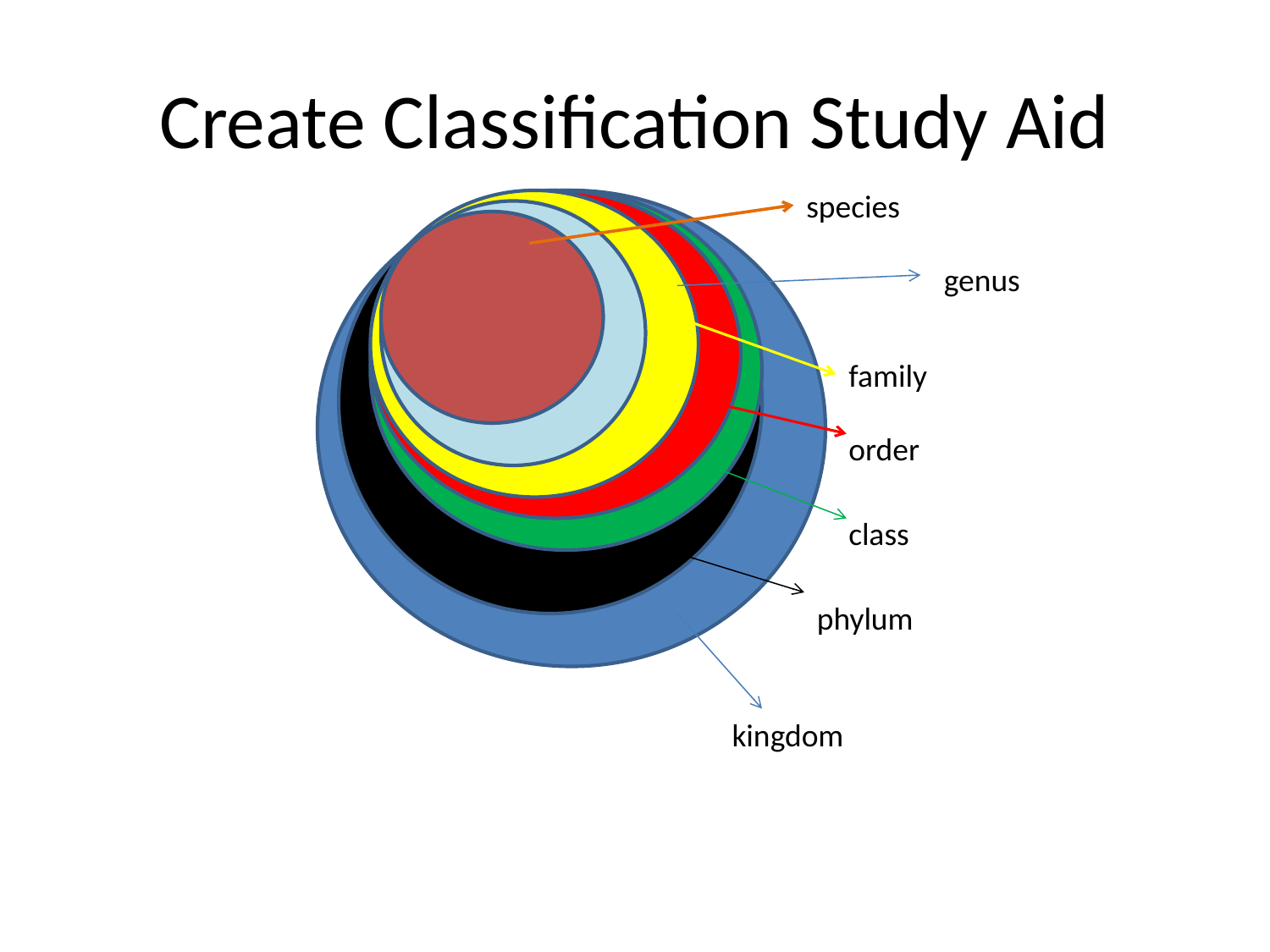

# Create Classification Study Aid
species

genus
family
order
class
phylum
kingdom